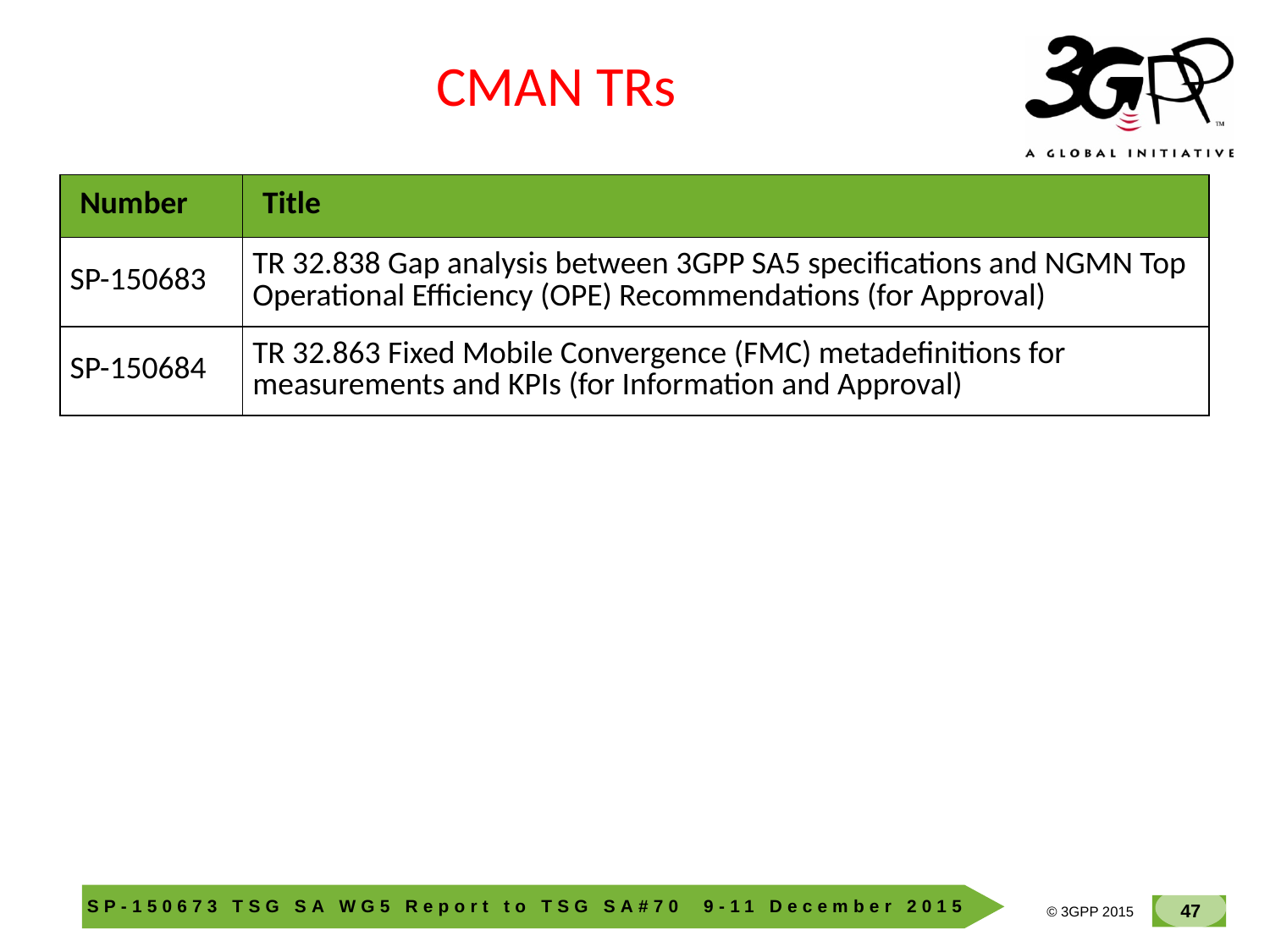

CMAN TRs
| Number | Title |
| --- | --- |
| SP-150683 | TR 32.838 Gap analysis between 3GPP SA5 specifications and NGMN Top Operational Efficiency (OPE) Recommendations (for Approval) |
| SP-150684 | TR 32.863 Fixed Mobile Convergence (FMC) metadefinitions for measurements and KPIs (for Information and Approval) |